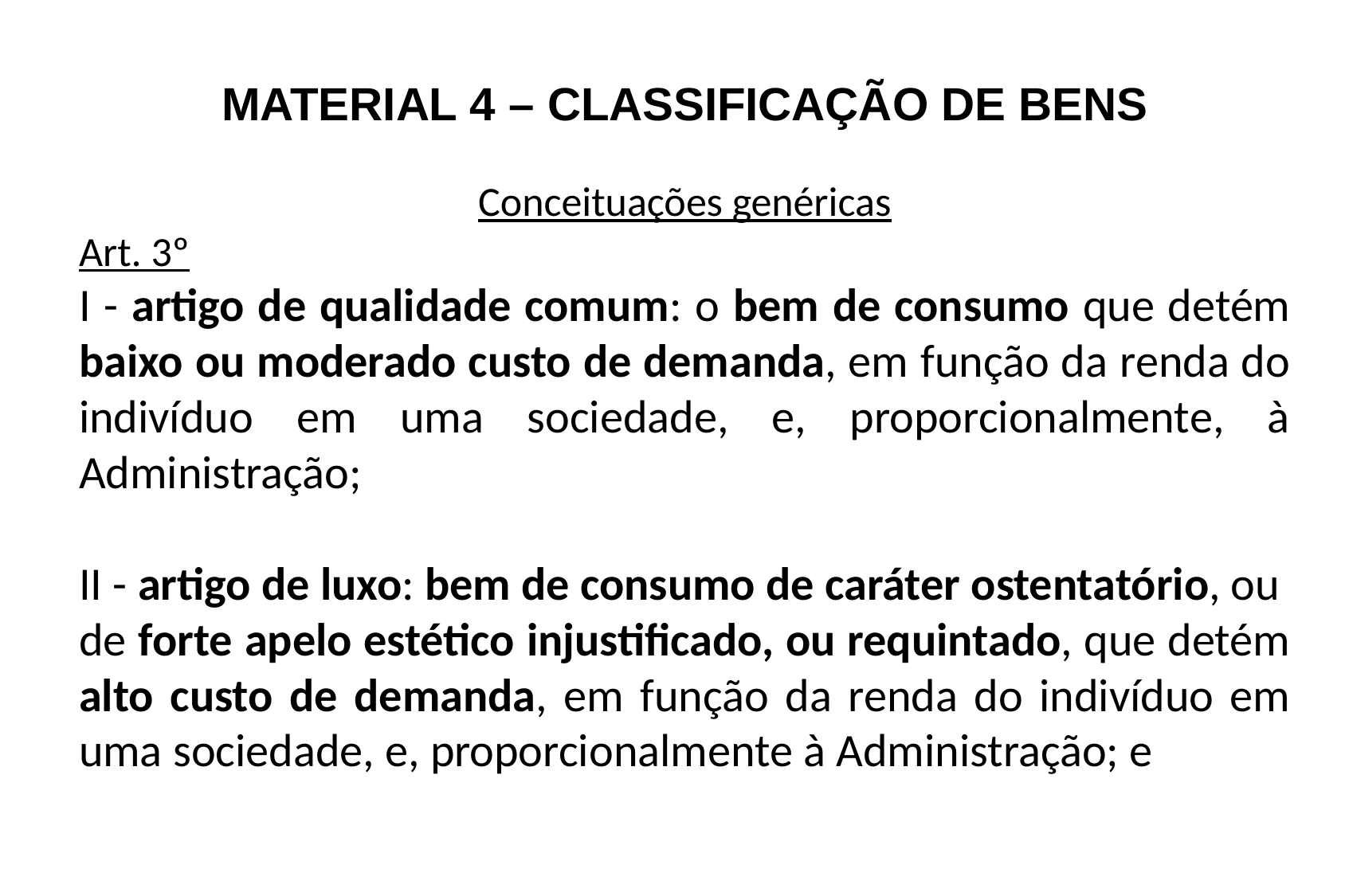

MATERIAL 4 – CLASSIFICAÇÃO DE BENS
Conceituações genéricas
Art. 3º
I - artigo de qualidade comum: o bem de consumo que detém baixo ou moderado custo de demanda, em função da renda do indivíduo em uma sociedade, e, proporcionalmente, à Administração;

II - artigo de luxo: bem de consumo de caráter ostentatório, ou  de forte apelo estético injustificado, ou requintado, que detém alto custo de demanda, em função da renda do indivíduo em uma sociedade, e, proporcionalmente à Administração; e